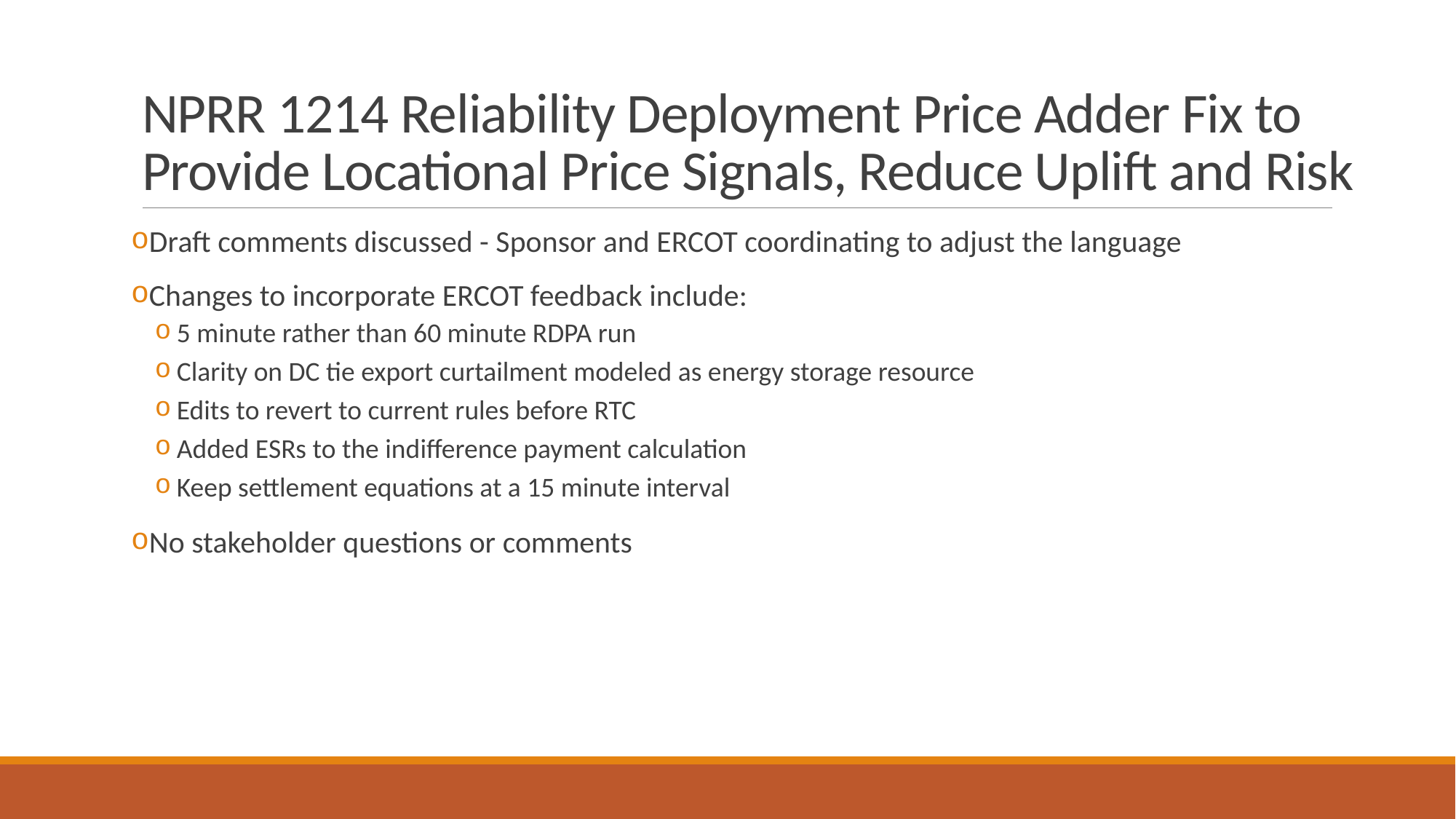

# NPRR 1214 Reliability Deployment Price Adder Fix to Provide Locational Price Signals, Reduce Uplift and Risk
Draft comments discussed - Sponsor and ERCOT coordinating to adjust the language
Changes to incorporate ERCOT feedback include:
5 minute rather than 60 minute RDPA run
Clarity on DC tie export curtailment modeled as energy storage resource
Edits to revert to current rules before RTC
Added ESRs to the indifference payment calculation
Keep settlement equations at a 15 minute interval
No stakeholder questions or comments